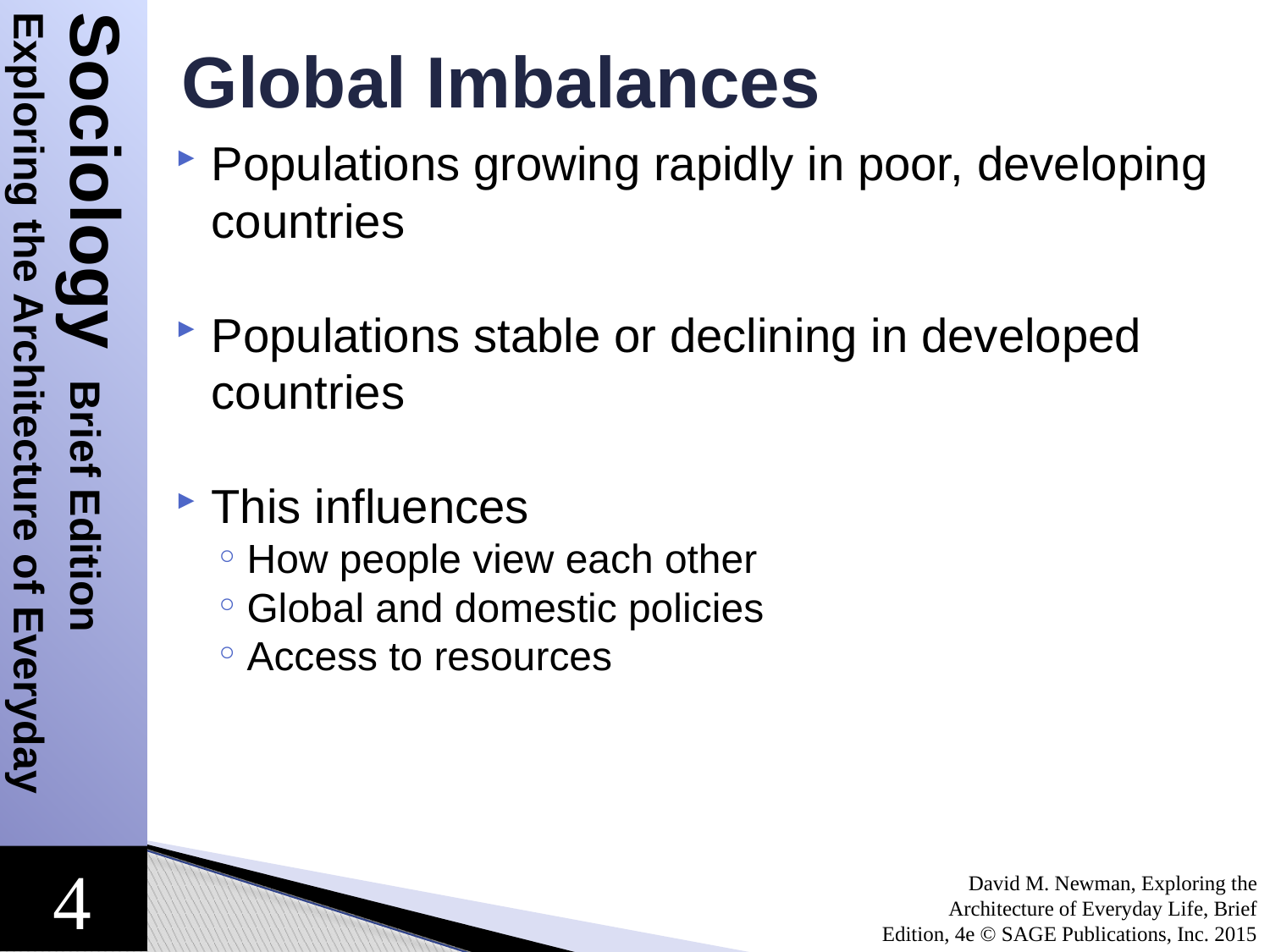

# Global Imbalances
Populations growing rapidly in poor, developing countries

Populations stable or declining in developed countries

This influences
How people view each other
Global and domestic policies
Access to resources
David M. Newman, Exploring the Architecture of Everyday Life, Brief Edition, 4e © SAGE Publications, Inc. 2015